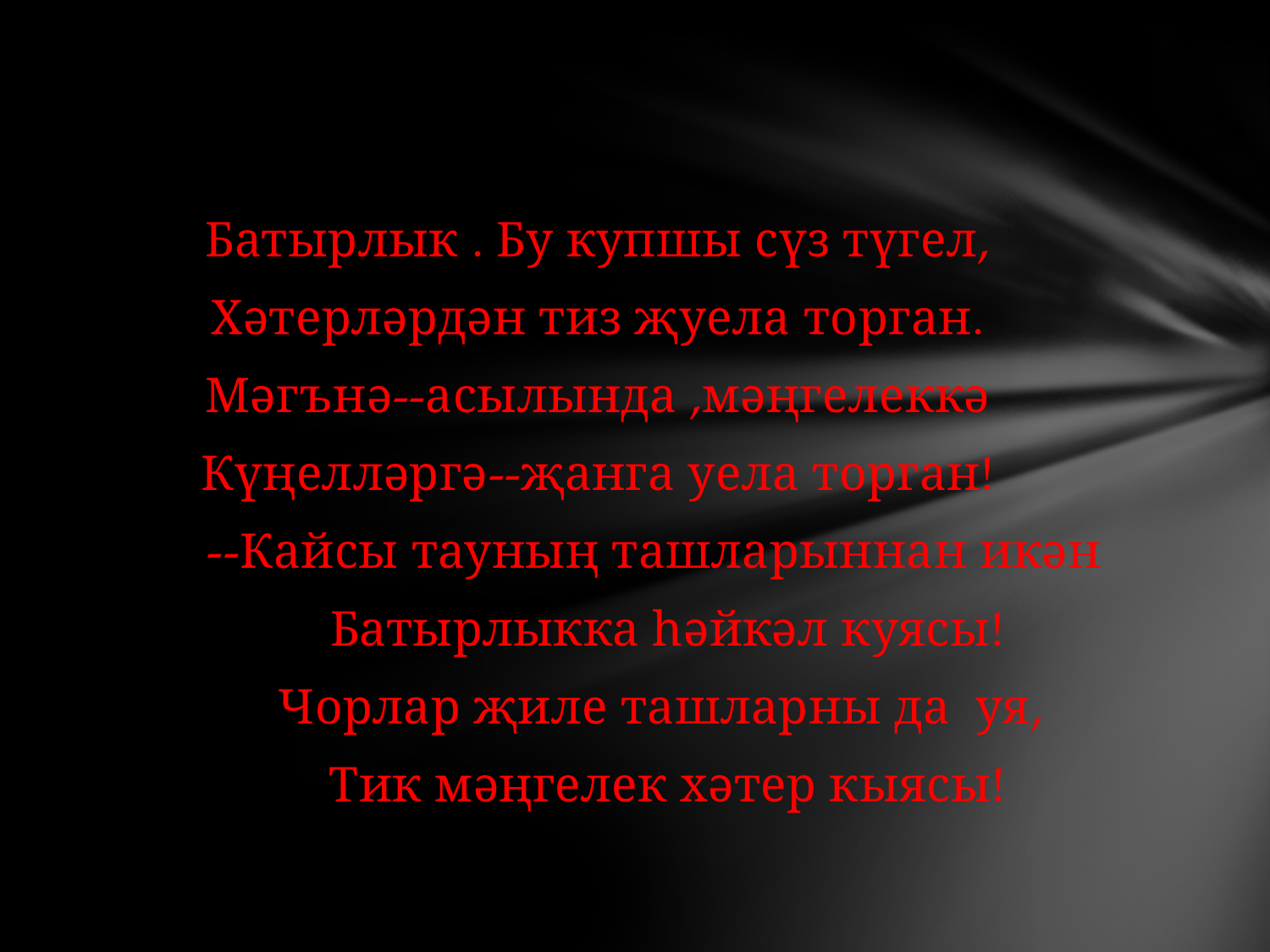

#
Батырлык . Бу купшы сүз түгел,
Хәтерләрдән тиз җуела торган.
Мәгънә--асылында ,мәңгелеккә
Күңелләргә--җанга уела торган!
         --Кайсы тауның ташларыннан икән
           Батырлыкка һәйкәл куясы!
          Чорлар җиле ташларны да  уя,
           Тик мәңгелек хәтер кыясы!